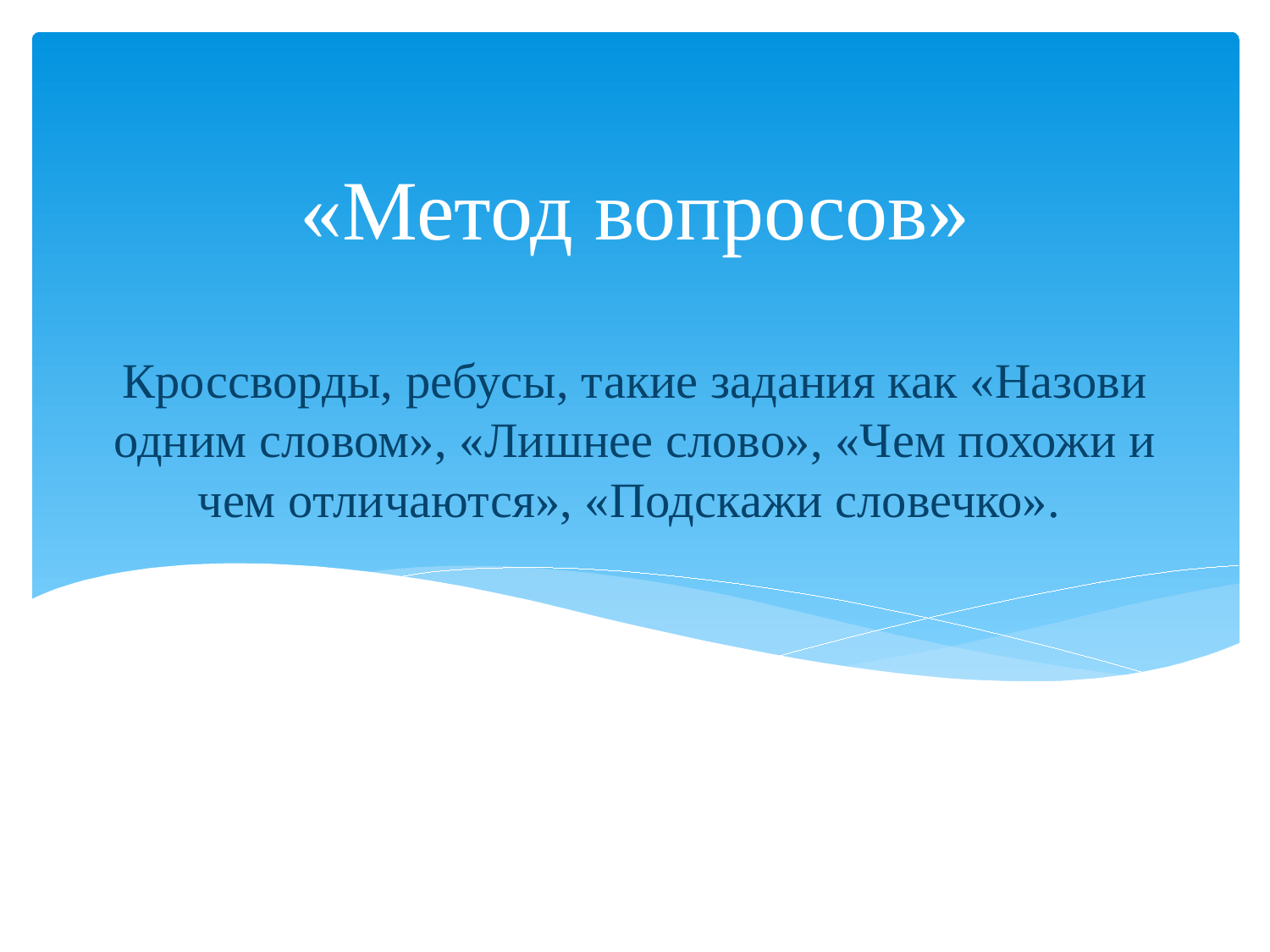

«Метод вопросов»

# Кроссворды, ребусы, такие задания как «Назови одним словом», «Лишнее слово», «Чем похожи и чем отличаются», «Подскажи словечко».